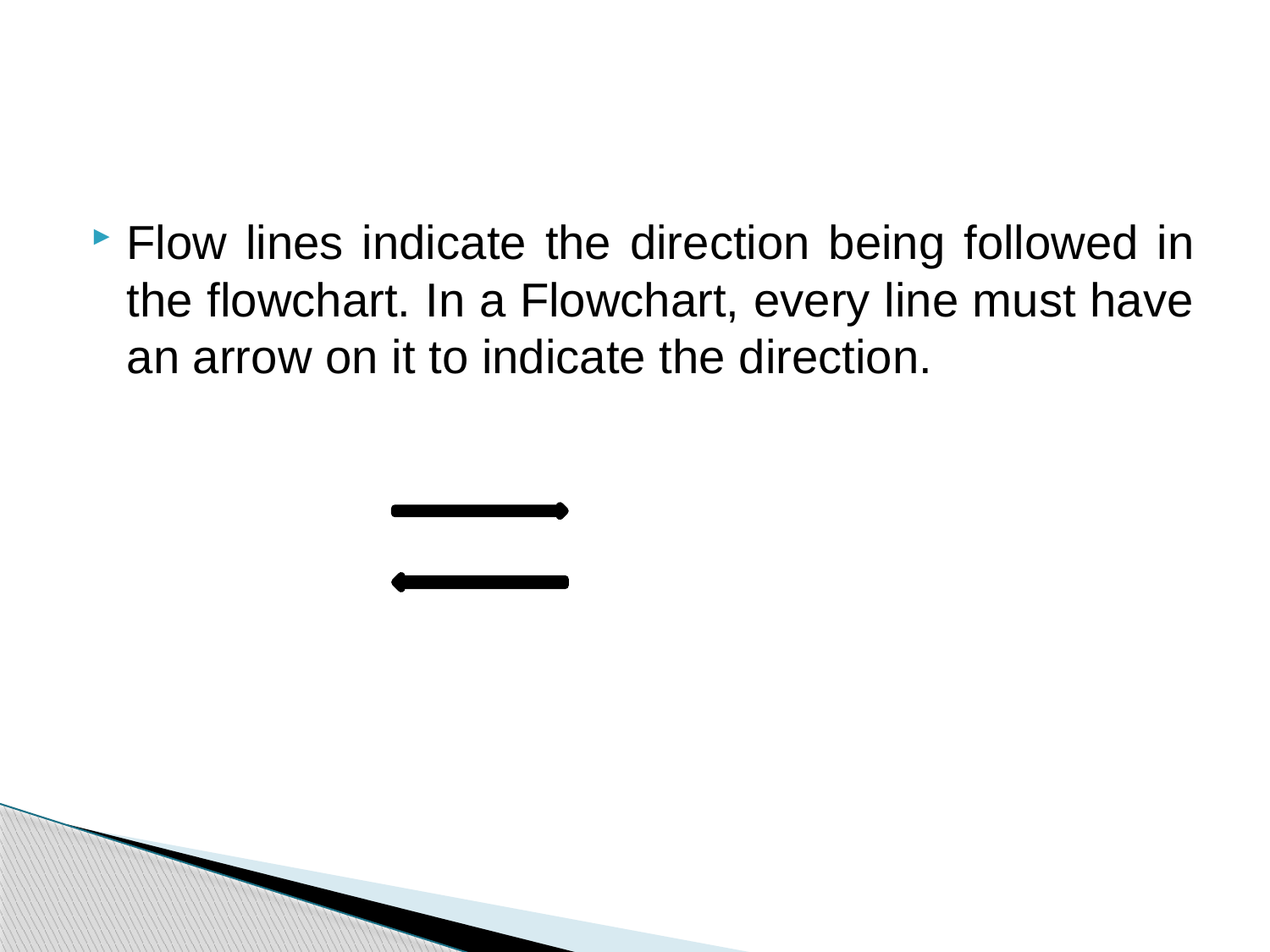

#
Flow lines indicate the direction being followed in the flowchart. In a Flowchart, every line must have an arrow on it to indicate the direction.